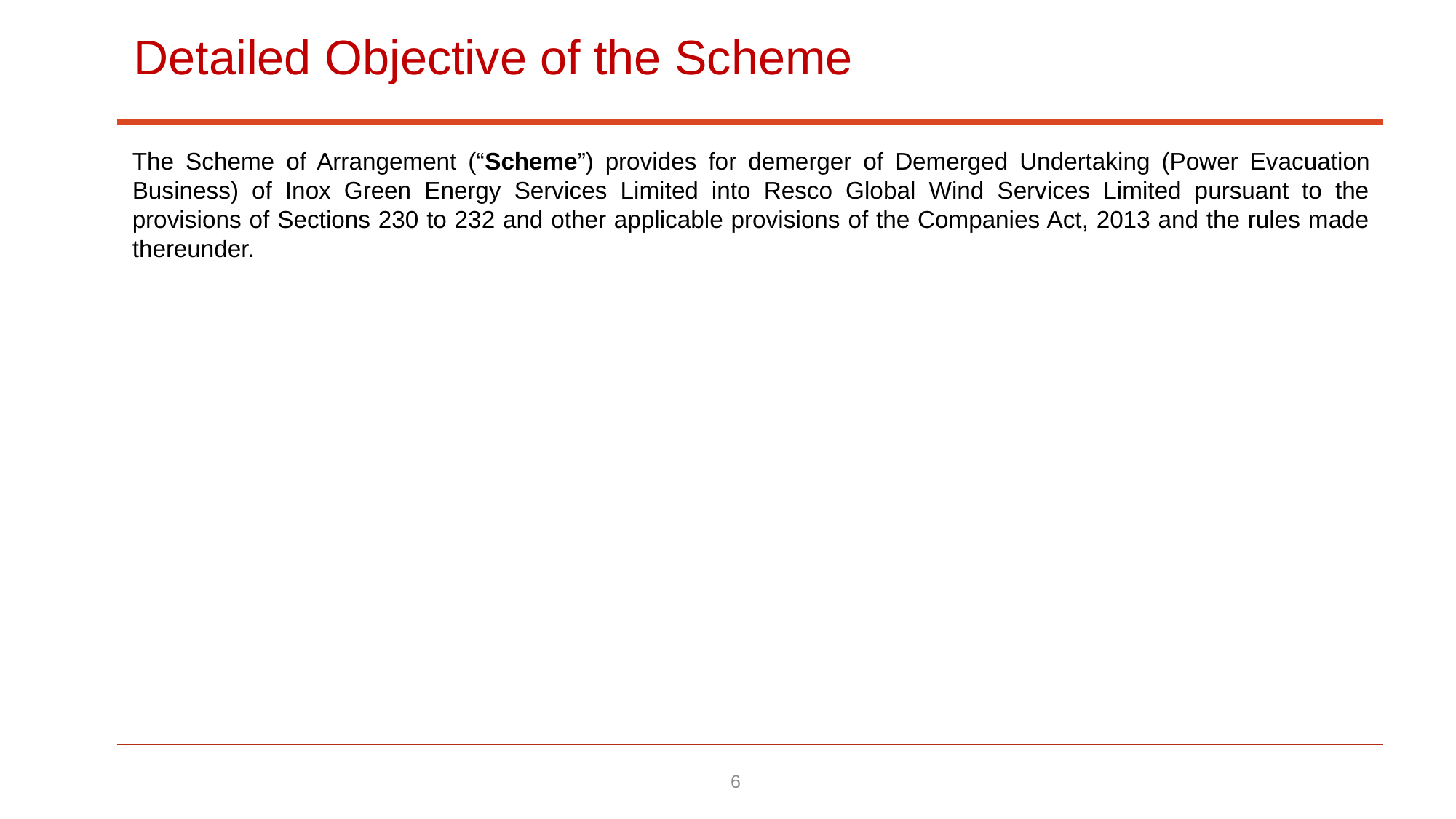

# Detailed Objective of the Scheme
The Scheme of Arrangement (“Scheme”) provides for demerger of Demerged Undertaking (Power Evacuation Business) of Inox Green Energy Services Limited into Resco Global Wind Services Limited pursuant to the provisions of Sections 230 to 232 and other applicable provisions of the Companies Act, 2013 and the rules made thereunder.
6